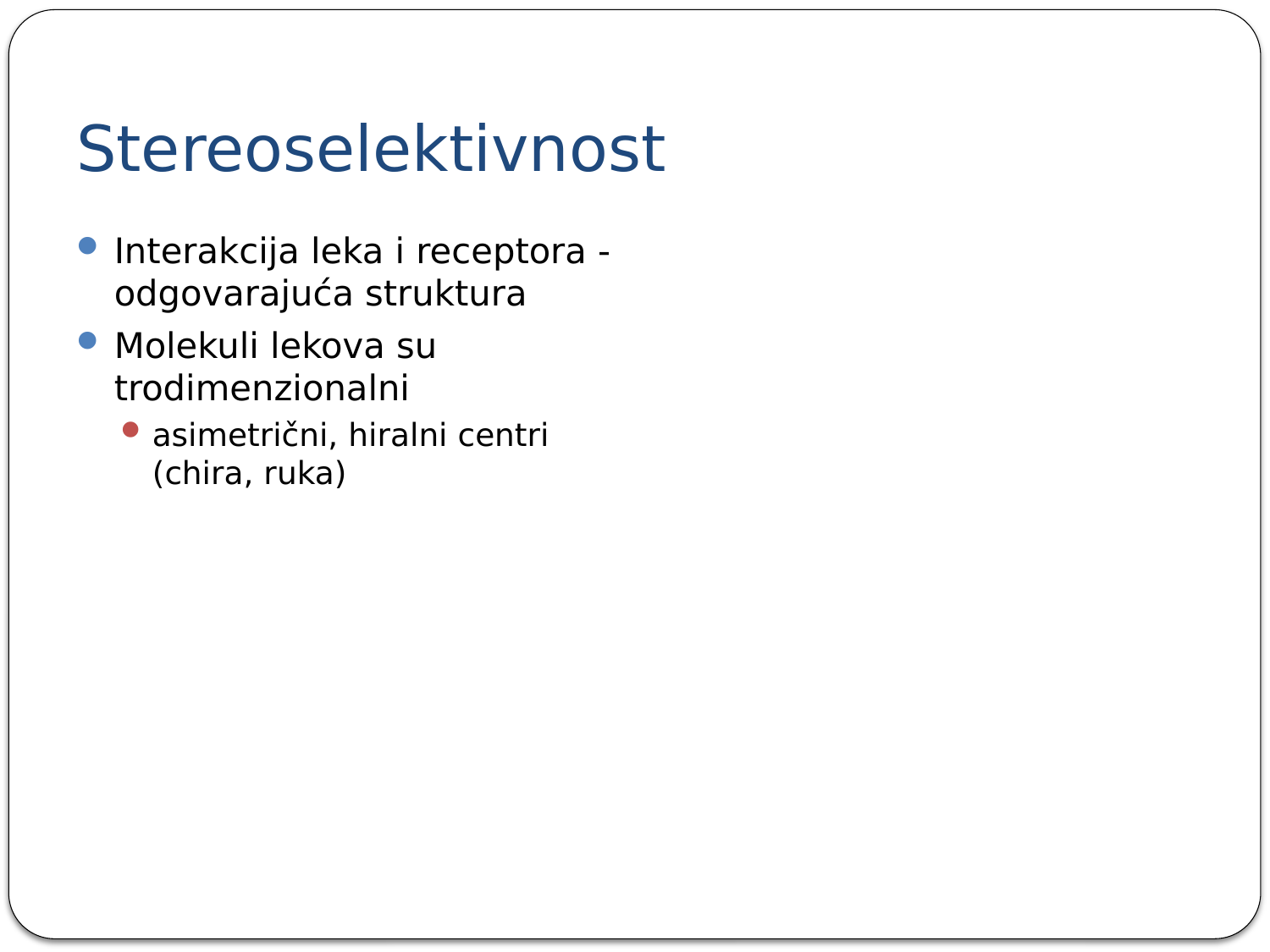

# Stereoselektivnost
Interakcija leka i receptora - odgovarajuća struktura
Molekuli lekova su trodimenzionalni
asimetrični, hiralni centri (chira, ruka)